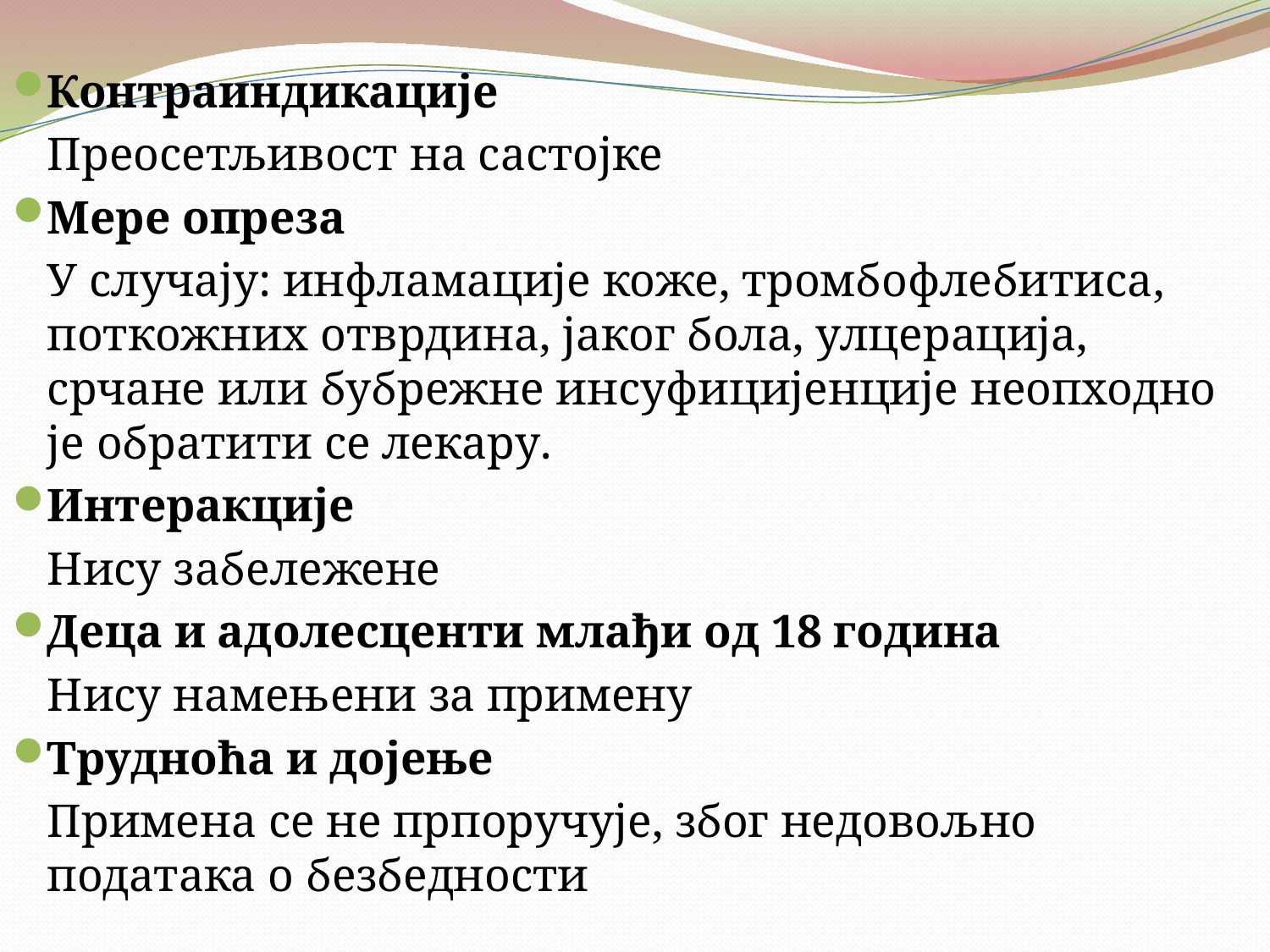

Контраиндикације
	Преосетљивост на састојке
Мере опреза
	У случају: инфламације коже, тромбофлебитиса, поткожних отврдина, јаког бола, улцерација, срчане или бубрежне инсуфицијенције неопходно је обратити се лекару.
Интеракције
	Нису забележене
Деца и адолесценти млађи од 18 година
	Нису намењени за примену
Трудноћа и дојење
	Примена се не прпоручује, због недовољно података о безбедности